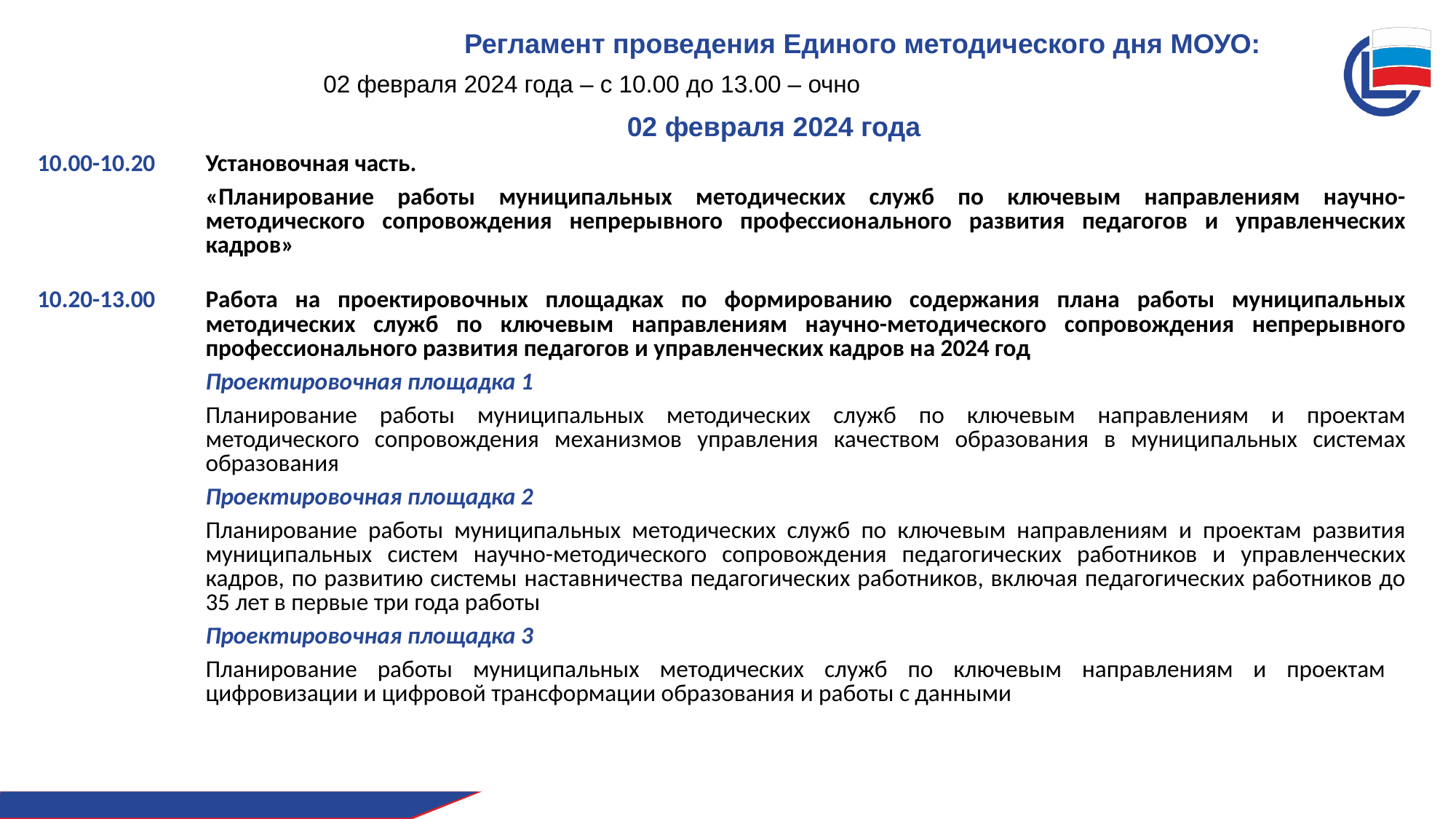

Регламент проведения Единого методического дня МОУО:
02 февраля 2024 года – с 10.00 до 13.00 – очно
02 февраля 2024 года
| 10.00-10.20 | Установочная часть. «Планирование работы муниципальных методических служб по ключевым направлениям научно-методического сопровождения непрерывного профессионального развития педагогов и управленческих кадров» |
| --- | --- |
| 10.20-13.00 | Работа на проектировочных площадках по формированию содержания плана работы муниципальных методических служб по ключевым направлениям научно-методического сопровождения непрерывного профессионального развития педагогов и управленческих кадров на 2024 год Проектировочная площадка 1 Планирование работы муниципальных методических служб по ключевым направлениям и проектам методического сопровождения механизмов управления качеством образования в муниципальных системах образования Проектировочная площадка 2 Планирование работы муниципальных методических служб по ключевым направлениям и проектам развития муниципальных систем научно-методического сопровождения педагогических работников и управленческих кадров, по развитию системы наставничества педагогических работников, включая педагогических работников до 35 лет в первые три года работы Проектировочная площадка 3 Планирование работы муниципальных методических служб по ключевым направлениям и проектам цифровизации и цифровой трансформации образования и работы с данными |